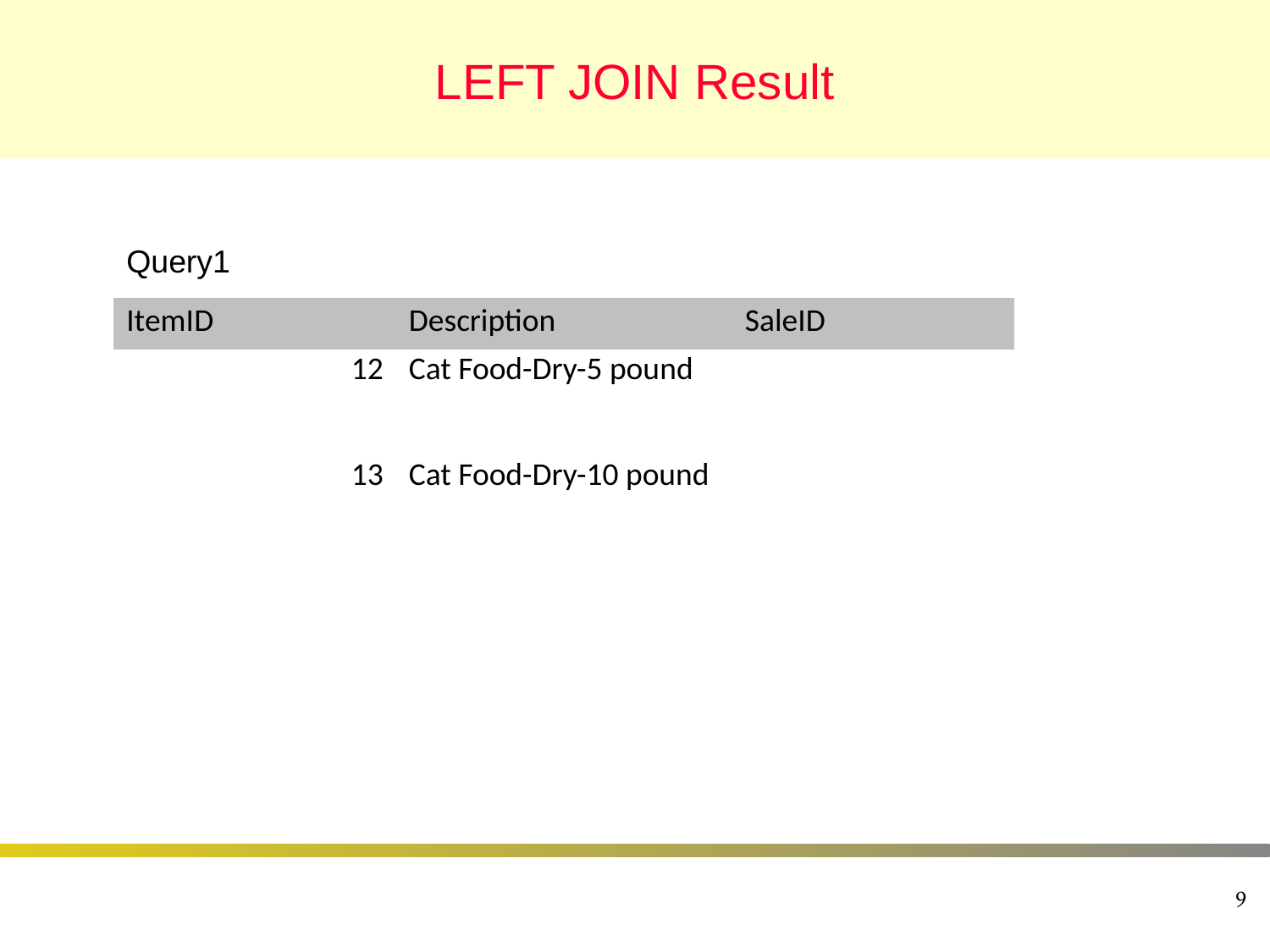

# LEFT JOIN Result
| Query1 |  |  |
| --- | --- | --- |
| ItemID | Description | SaleID |
| 12 | Cat Food-Dry-5 pound |  |
| 13 | Cat Food-Dry-10 pound |  |
9